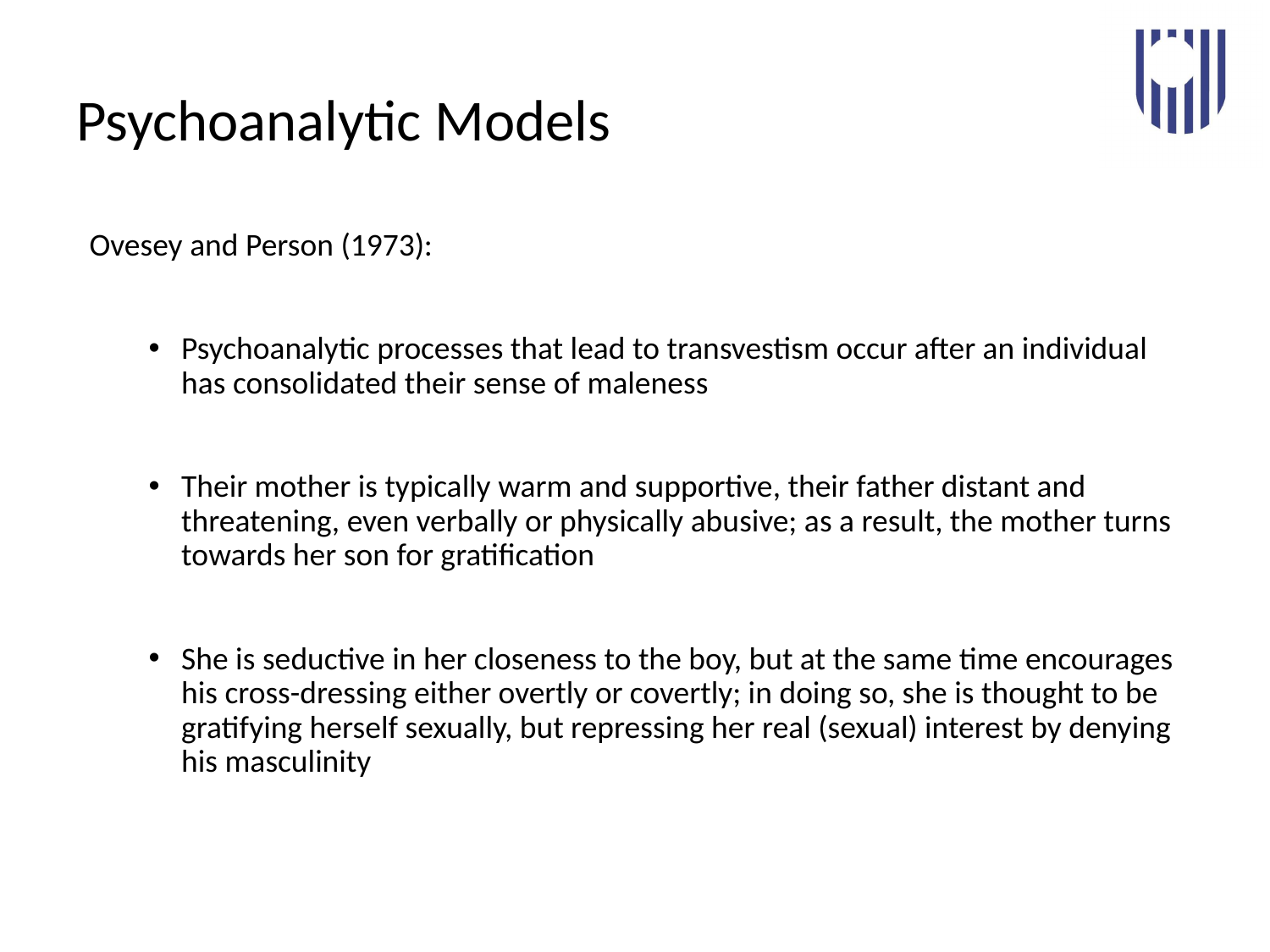

# Psychoanalytic Models
Ovesey and Person (1973):

Psychoanalytic processes that lead to transvestism occur after an individual has consolidated their sense of maleness

Their mother is typically warm and supportive, their father distant and threatening, even verbally or physically abusive; as a result, the mother turns towards her son for gratification

She is seductive in her closeness to the boy, but at the same time encourages his cross-dressing either overtly or covertly; in doing so, she is thought to be gratifying herself sexually, but repressing her real (sexual) interest by denying his masculinity